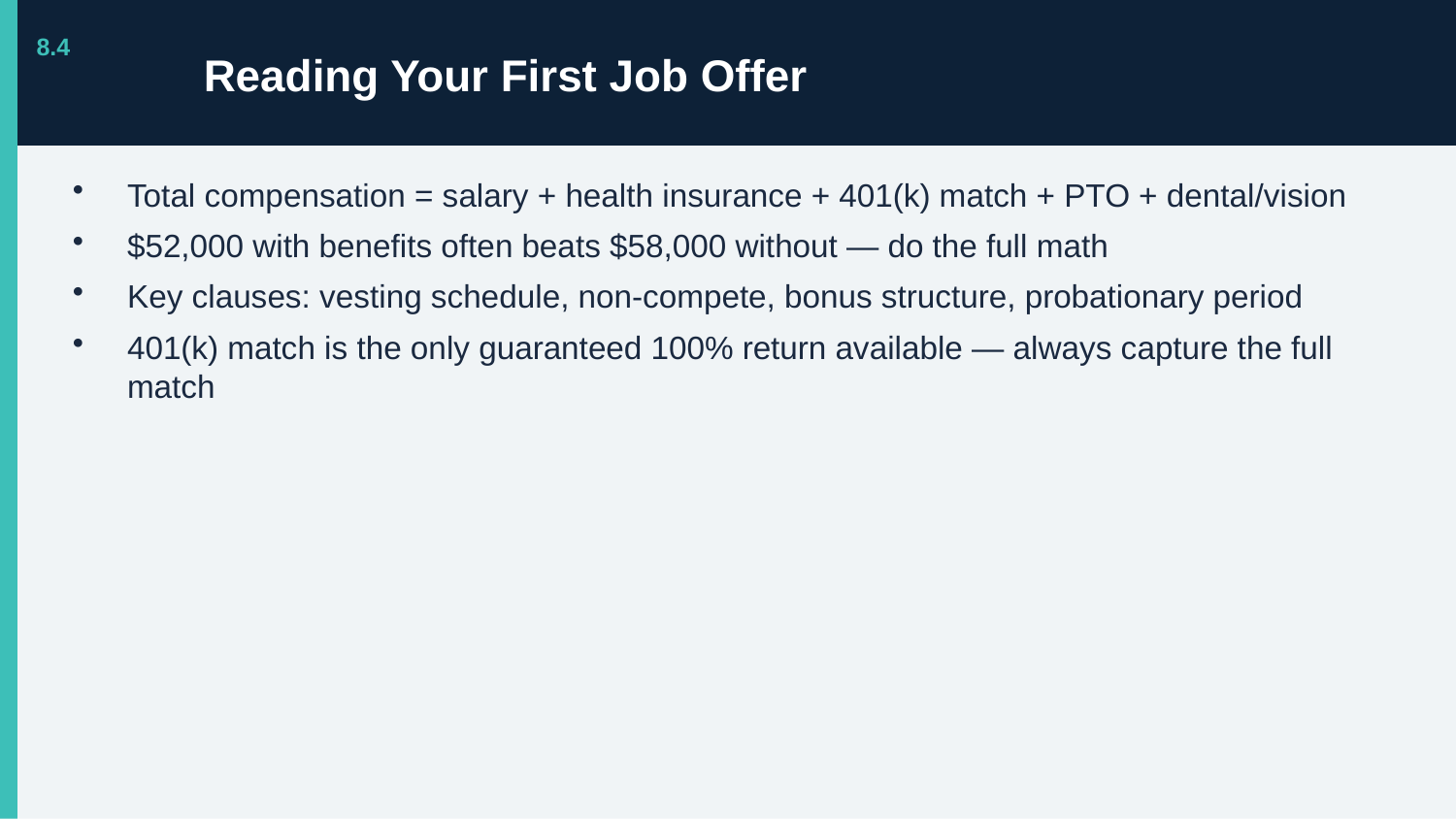

Reading Your First Job Offer
8.4
Total compensation = salary + health insurance + 401(k) match + PTO + dental/vision
$52,000 with benefits often beats $58,000 without — do the full math
Key clauses: vesting schedule, non-compete, bonus structure, probationary period
401(k) match is the only guaranteed 100% return available — always capture the full match